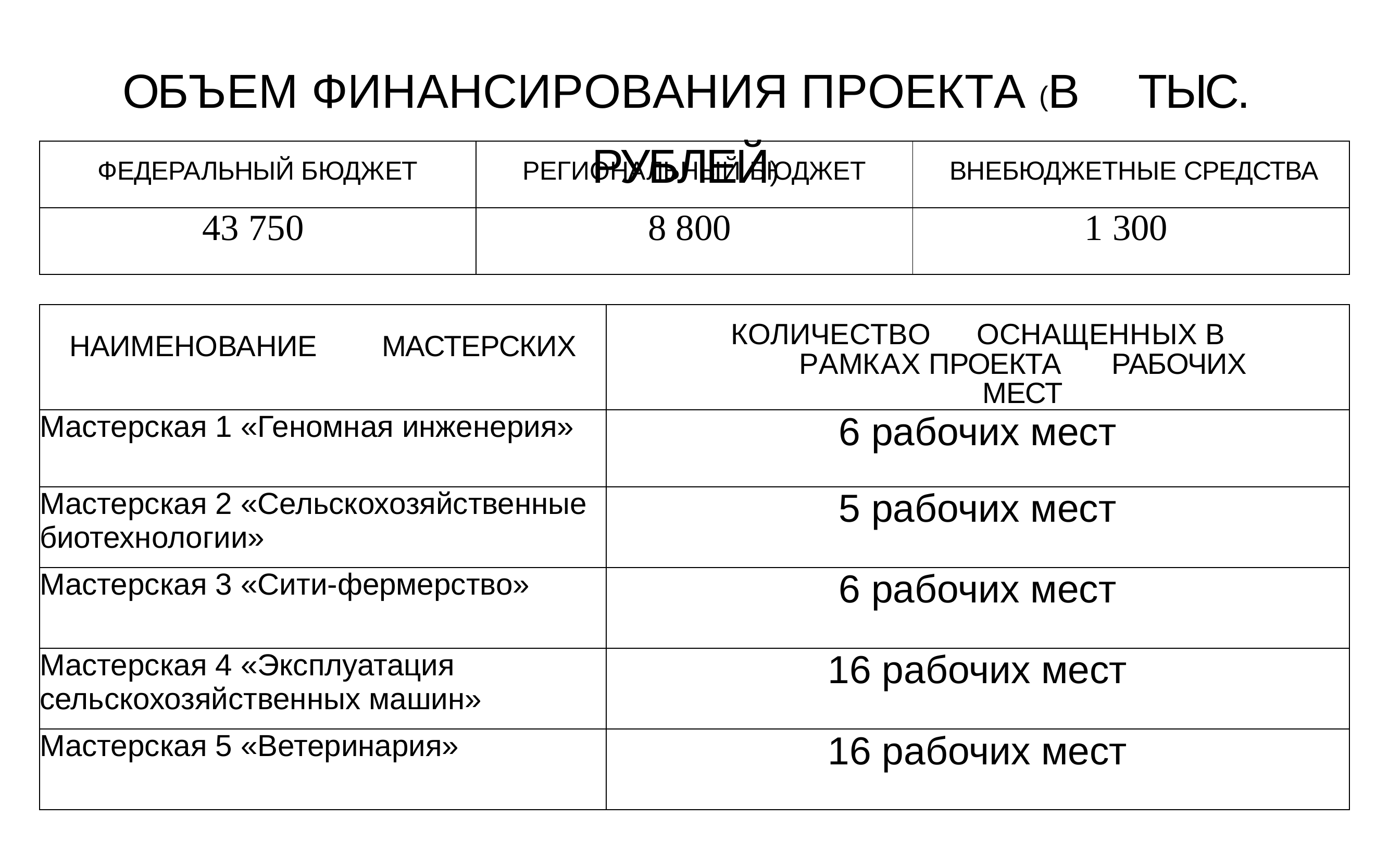

# ОБЪЕМ ФИНАНСИРОВАНИЯ ПРОЕКТА (В	ТЫС. РУБЛЕЙ)
| ФЕДЕРАЛЬНЫЙ БЮДЖЕТ | РЕГИОНАЛЬНЫЙ БЮДЖЕТ | ВНЕБЮДЖЕТНЫЕ СРЕДСТВА |
| --- | --- | --- |
| 43 750 | 8 800 | 1 300 |
| НАИМЕНОВАНИЕ МАСТЕРСКИХ | КОЛИЧЕСТВО ОСНАЩЕННЫХ В РАМКАХ ПРОЕКТА РАБОЧИХ МЕСТ |
| --- | --- |
| Мастерская 1 «Геномная инженерия» | 6 рабочих мест |
| Мастерская 2 «Сельскохозяйственные биотехнологии» | 5 рабочих мест |
| Мастерская 3 «Сити-фермерство» | 6 рабочих мест |
| Мастерская 4 «Эксплуатация сельскохозяйственных машин» | 16 рабочих мест |
| Мастерская 5 «Ветеринария» | 16 рабочих мест |